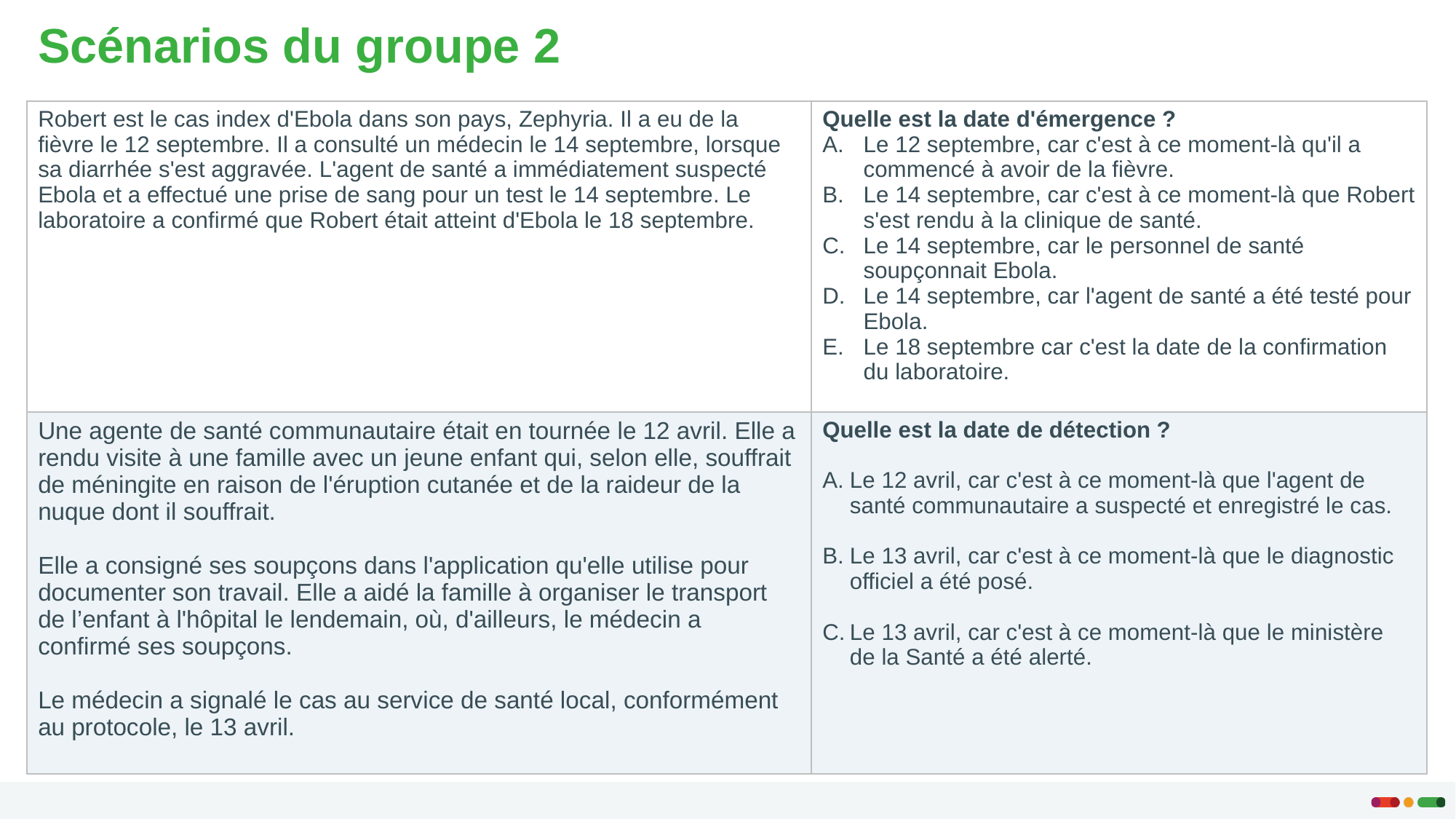

# Scénarios du groupe 2
| Robert est le cas index d'Ebola dans son pays, Zephyria. Il a eu de la fièvre le 12 septembre. Il a consulté un médecin le 14 septembre, lorsque sa diarrhée s'est aggravée. L'agent de santé a immédiatement suspecté Ebola et a effectué une prise de sang pour un test le 14 septembre. Le laboratoire a confirmé que Robert était atteint d'Ebola le 18 septembre. | Quelle est la date d'émergence ? Le 12 septembre, car c'est à ce moment-là qu'il a commencé à avoir de la fièvre. Le 14 septembre, car c'est à ce moment-là que Robert s'est rendu à la clinique de santé. Le 14 septembre, car le personnel de santé soupçonnait Ebola. Le 14 septembre, car l'agent de santé a été testé pour Ebola. Le 18 septembre car c'est la date de la confirmation du laboratoire. |
| --- | --- |
| Une agente de santé communautaire était en tournée le 12 avril. Elle a rendu visite à une famille avec un jeune enfant qui, selon elle, souffrait de méningite en raison de l'éruption cutanée et de la raideur de la nuque dont il souffrait. Elle a consigné ses soupçons dans l'application qu'elle utilise pour documenter son travail. Elle a aidé la famille à organiser le transport de l’enfant à l'hôpital le lendemain, où, d'ailleurs, le médecin a confirmé ses soupçons. Le médecin a signalé le cas au service de santé local, conformément au protocole, le 13 avril. | Quelle est la date de détection ? Le 12 avril, car c'est à ce moment-là que l'agent de santé communautaire a suspecté et enregistré le cas. Le 13 avril, car c'est à ce moment-là que le diagnostic officiel a été posé. Le 13 avril, car c'est à ce moment-là que le ministère de la Santé a été alerté. |